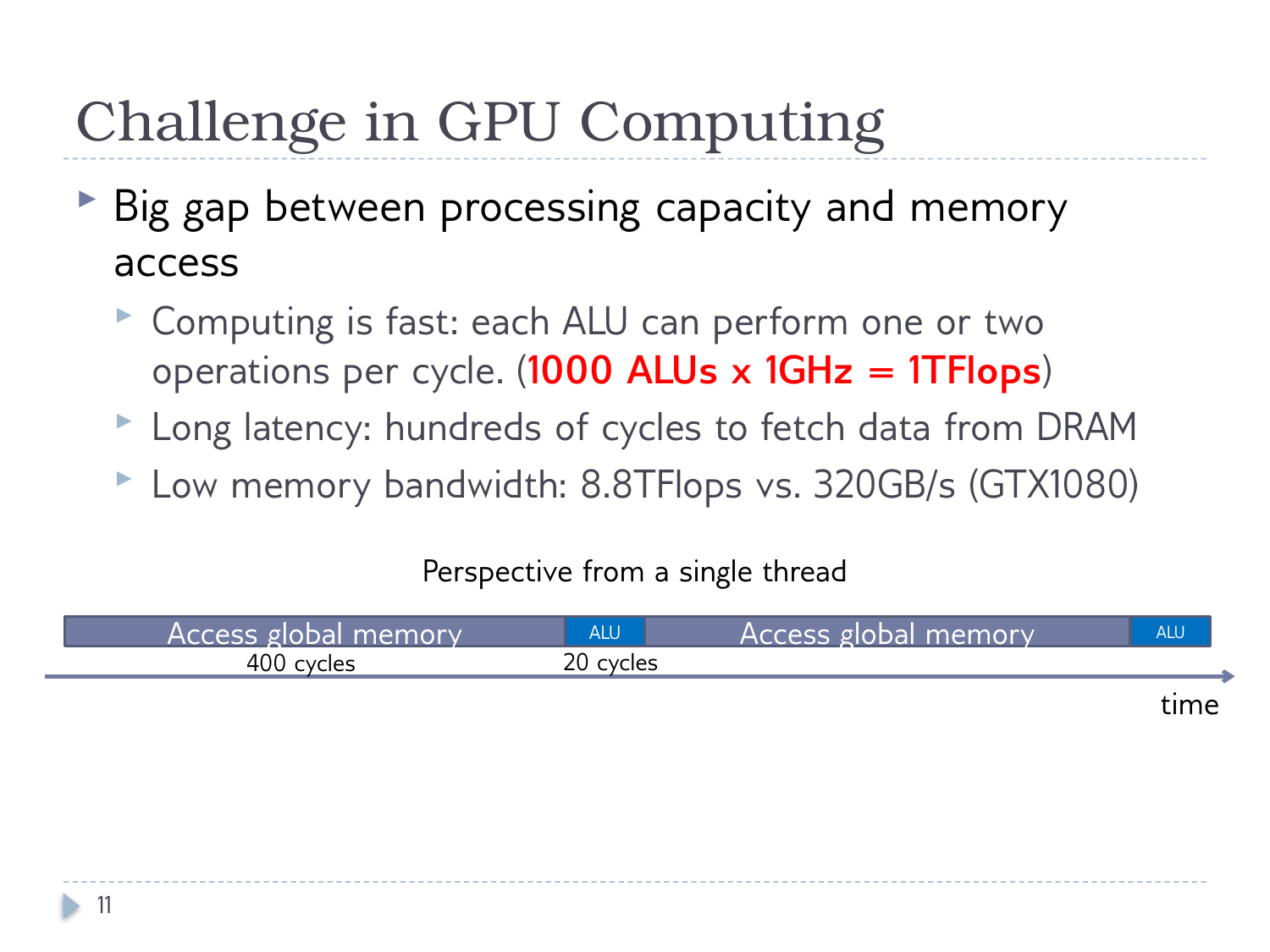

# Challenge in GPU Computing
Big gap between processing capacity and memory access
Computing is fast: each ALU can perform one or two operations per cycle. (1000 ALUs x 1GHz = 1TFlops)
Long latency: hundreds of cycles to fetch data from DRAM
Low memory bandwidth: 8.8TFlops vs. 320GB/s (GTX1080)

Perspective from a single thread
Access global memory
ALU
Access global memory
ALU
20 cycles
400 cycles
time
11